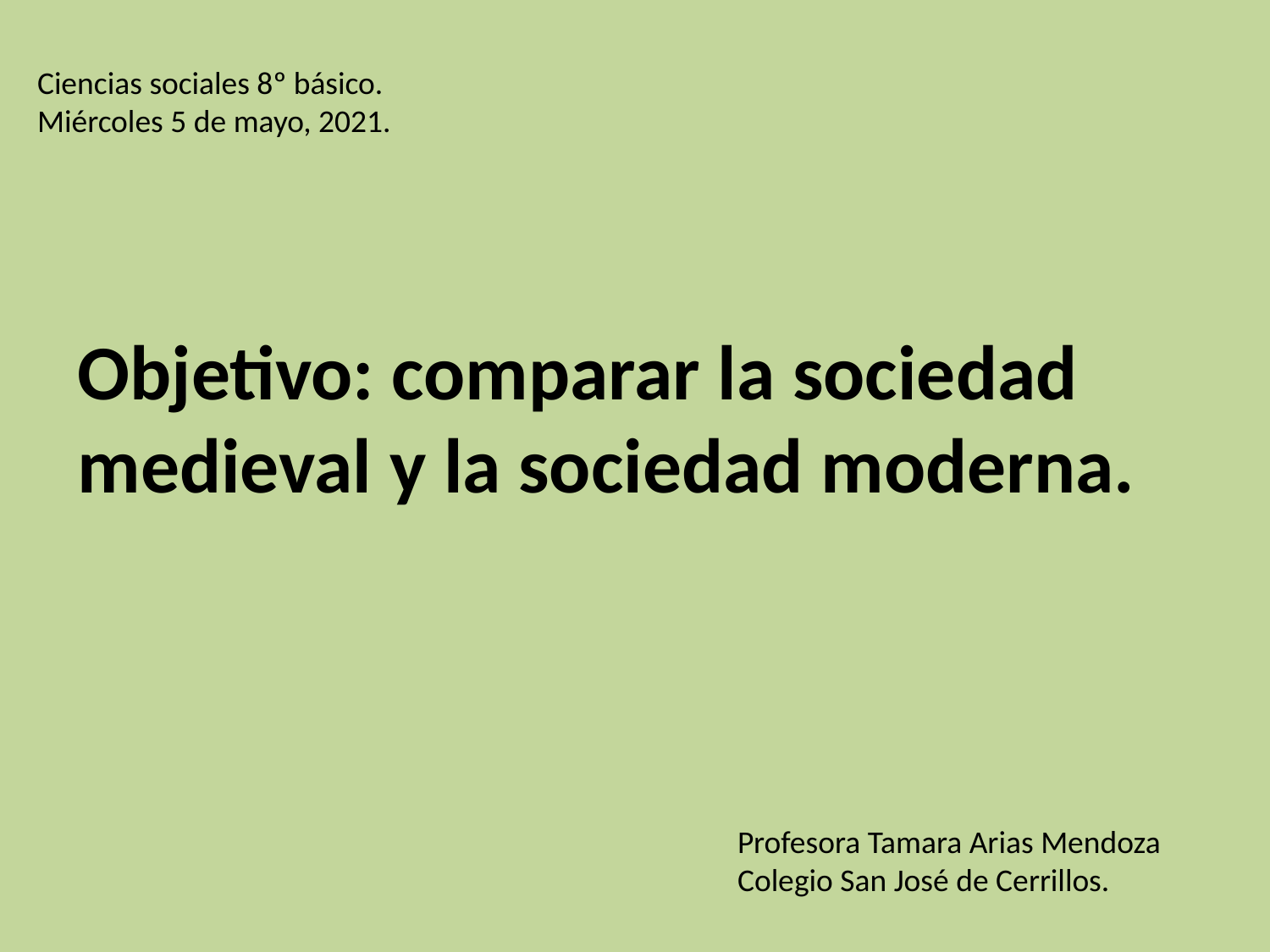

Ciencias sociales 8º básico.
Miércoles 5 de mayo, 2021.
Objetivo: comparar la sociedad medieval y la sociedad moderna.
Profesora Tamara Arias Mendoza
Colegio San José de Cerrillos.